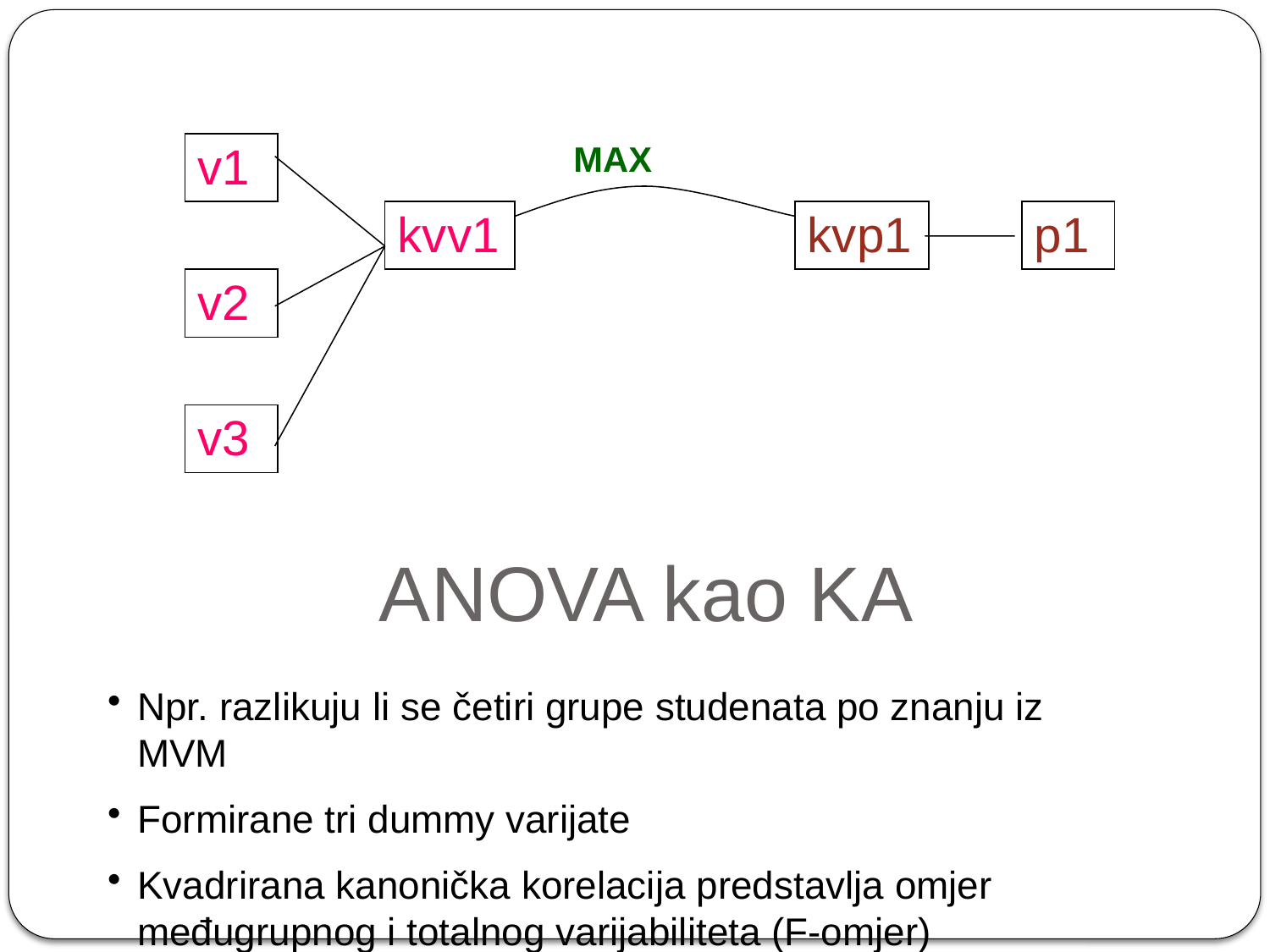

|  |  |  |  |  |  |  |  |  |  |
| --- | --- | --- | --- | --- | --- | --- | --- | --- | --- |
| v1 |  |  |  | MAX |  |  |  |  |  |
|  |  | kvv1 |  |  |  |  | kvp1 |  | p1 |
| v2 |  |  |  |  |  |  |  |  |  |
|  |  |  |  |  |  |  |  |  |  |
| v3 |  |  |  |  |  |  |  |  |  |
|  |  |  |  |  |  |  |  |  |  |
|  |  |  |  |  |  |  |  |  |  |
|  |  |  |  |  |  |  |  |  |  |
|  |  |  |  |  |  |  |  |  |  |
|  |  |  |  |  |  |  |  |  |  |
|  |  |  |  |  |  |  |  |  |  |

ANOVA kao KA
Npr. razlikuju li se četiri grupe studenata po znanju iz MVM
Formirane tri dummy varijate
Kvadrirana kanonička korelacija predstavlja omjer međugrupnog i totalnog varijabiliteta (F-omjer)